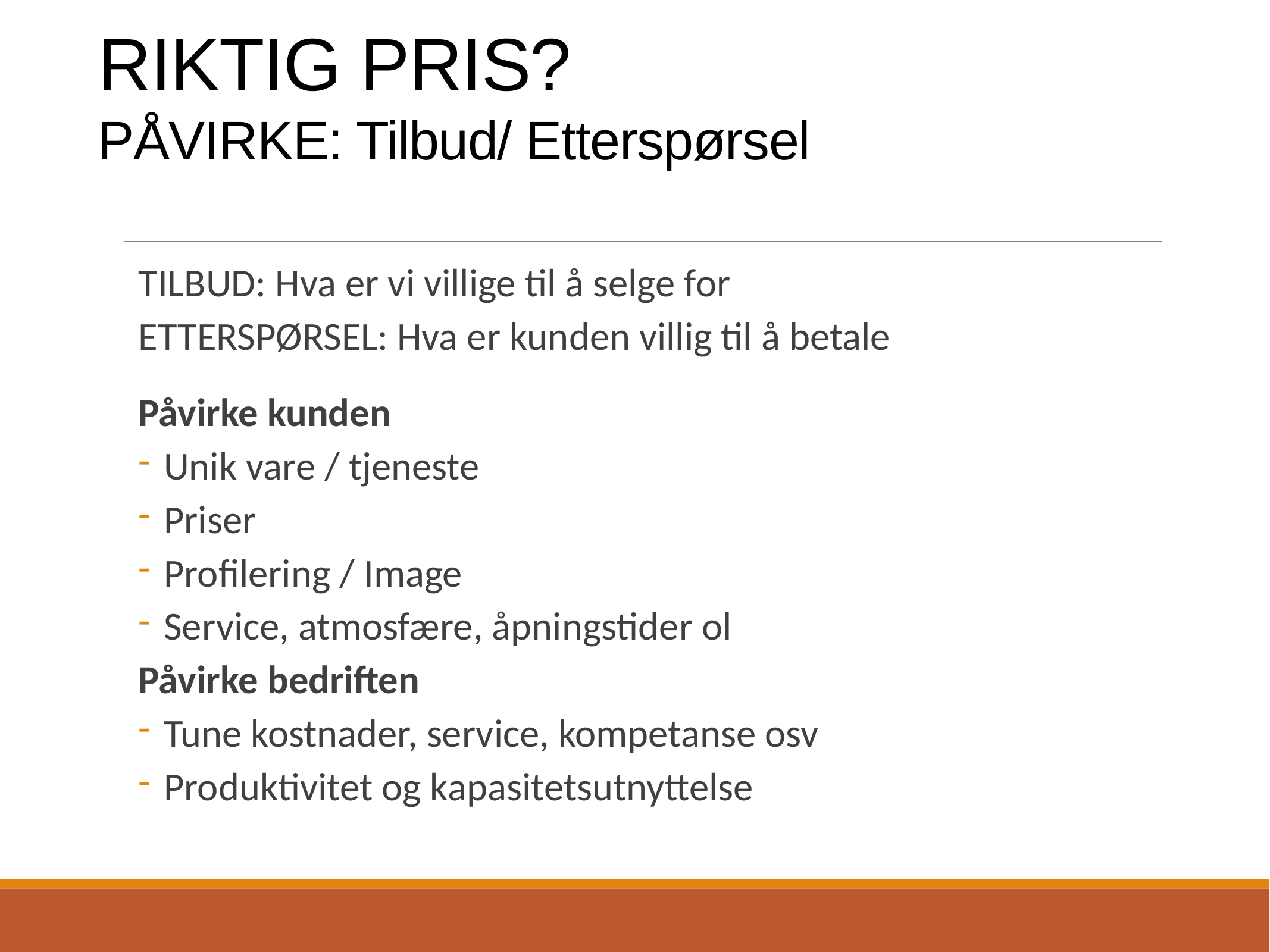

RIKTIG PRIS?
PÅVIRKE: Tilbud/ Etterspørsel

TILBUD: Hva er vi villige til å selge for
ETTERSPØRSEL: Hva er kunden villig til å betale

Påvirke kunden
Unik vare / tjeneste
Priser
Profilering / Image
Service, atmosfære, åpningstider ol
Påvirke bedriften
Tune kostnader, service, kompetanse osv
Produktivitet og kapasitetsutnyttelse